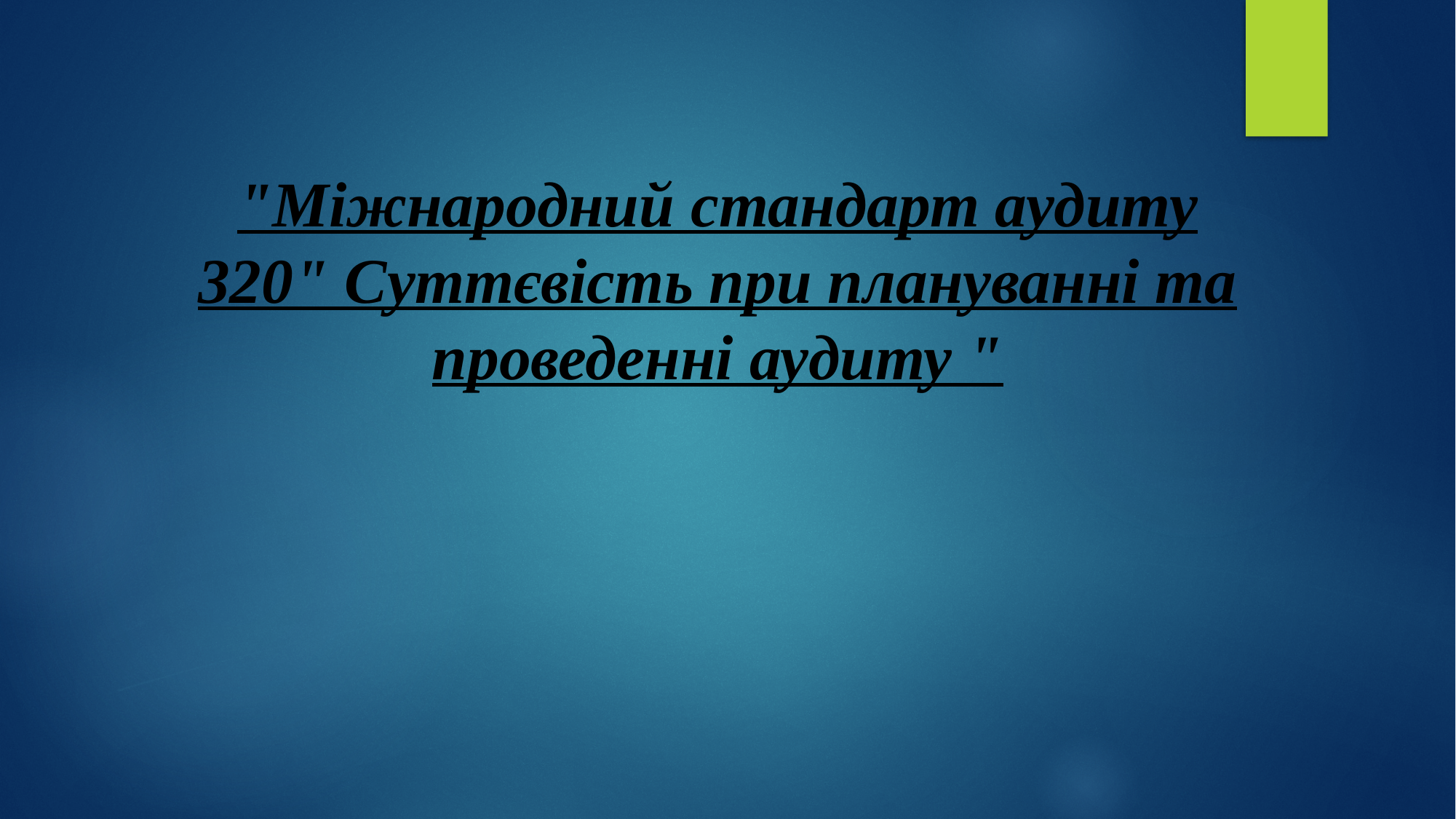

# "Міжнародний стандарт аудиту 320" Суттєвість при плануванні та проведенні аудиту "